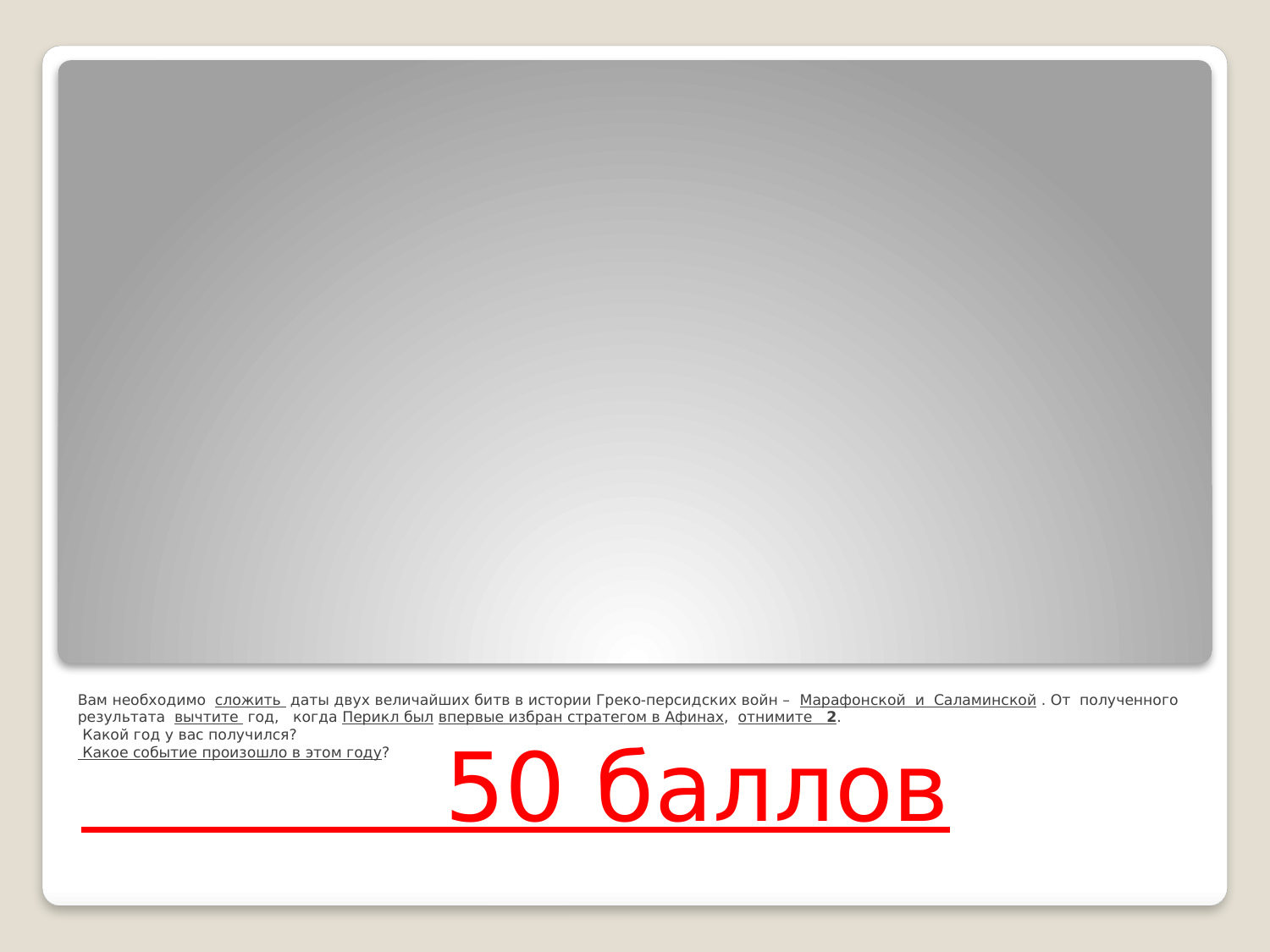

# Вам необходимо  сложить  даты двух величайших битв в истории Греко-персидских войн –  Марафонской  и  Саламинской . От  полученного результата  вычтите  год,   когда Перикл был впервые избран стратегом в Афинах,  отнимите   2. Какой год у вас получился? Какое событие произошло в этом году?
            50 баллов